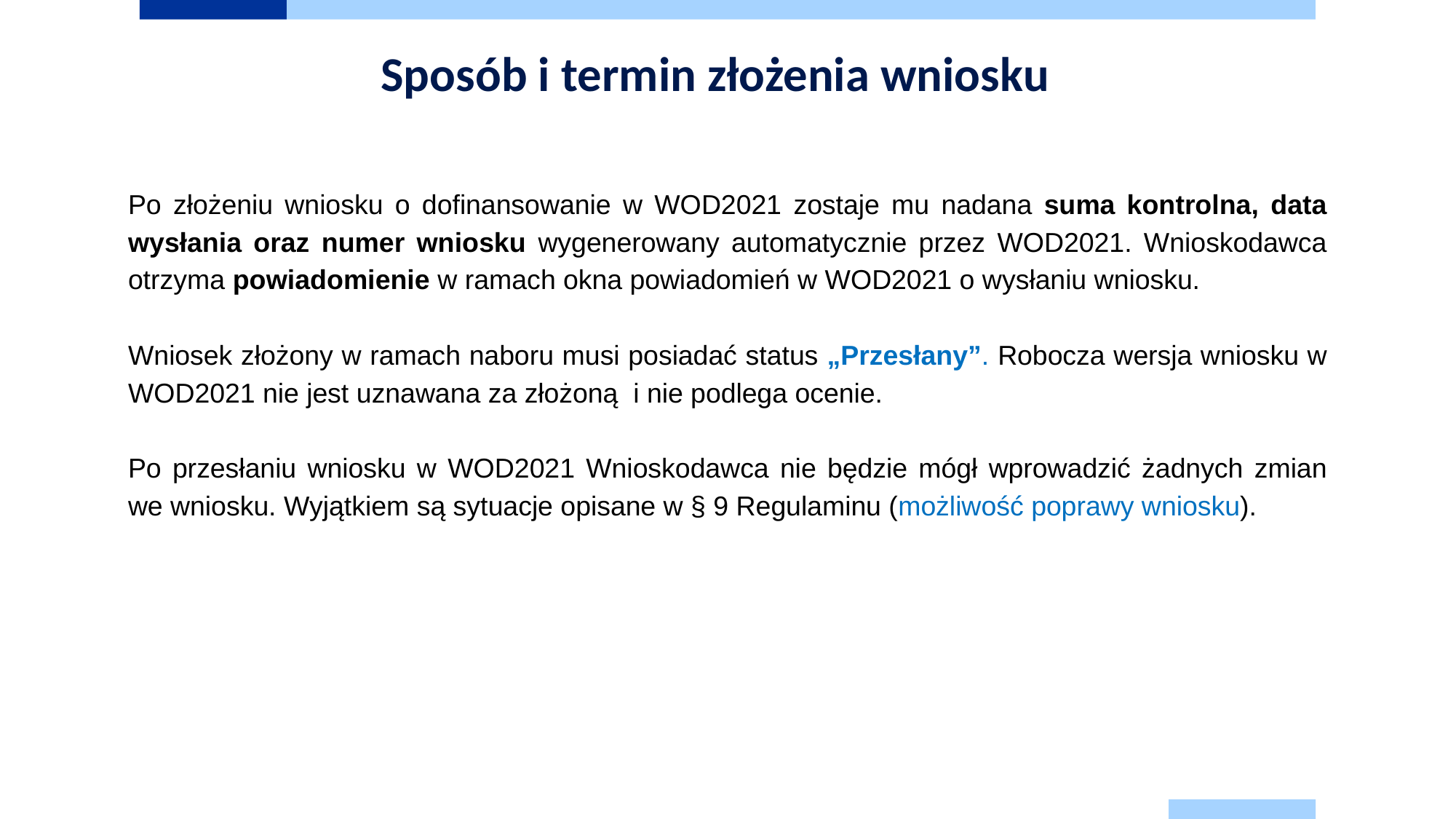

Sposób i termin złożenia wniosku
Po złożeniu wniosku o dofinansowanie w WOD2021 zostaje mu nadana suma kontrolna, data wysłania oraz numer wniosku wygenerowany automatycznie przez WOD2021. Wnioskodawca otrzyma powiadomienie w ramach okna powiadomień w WOD2021 o wysłaniu wniosku.

Wniosek złożony w ramach naboru musi posiadać status „Przesłany”. Robocza wersja wniosku w WOD2021 nie jest uznawana za złożoną  i nie podlega ocenie.

Po przesłaniu wniosku w WOD2021 Wnioskodawca nie będzie mógł wprowadzić żadnych zmian we wniosku. Wyjątkiem są sytuacje opisane w § 9 Regulaminu (możliwość poprawy wniosku).